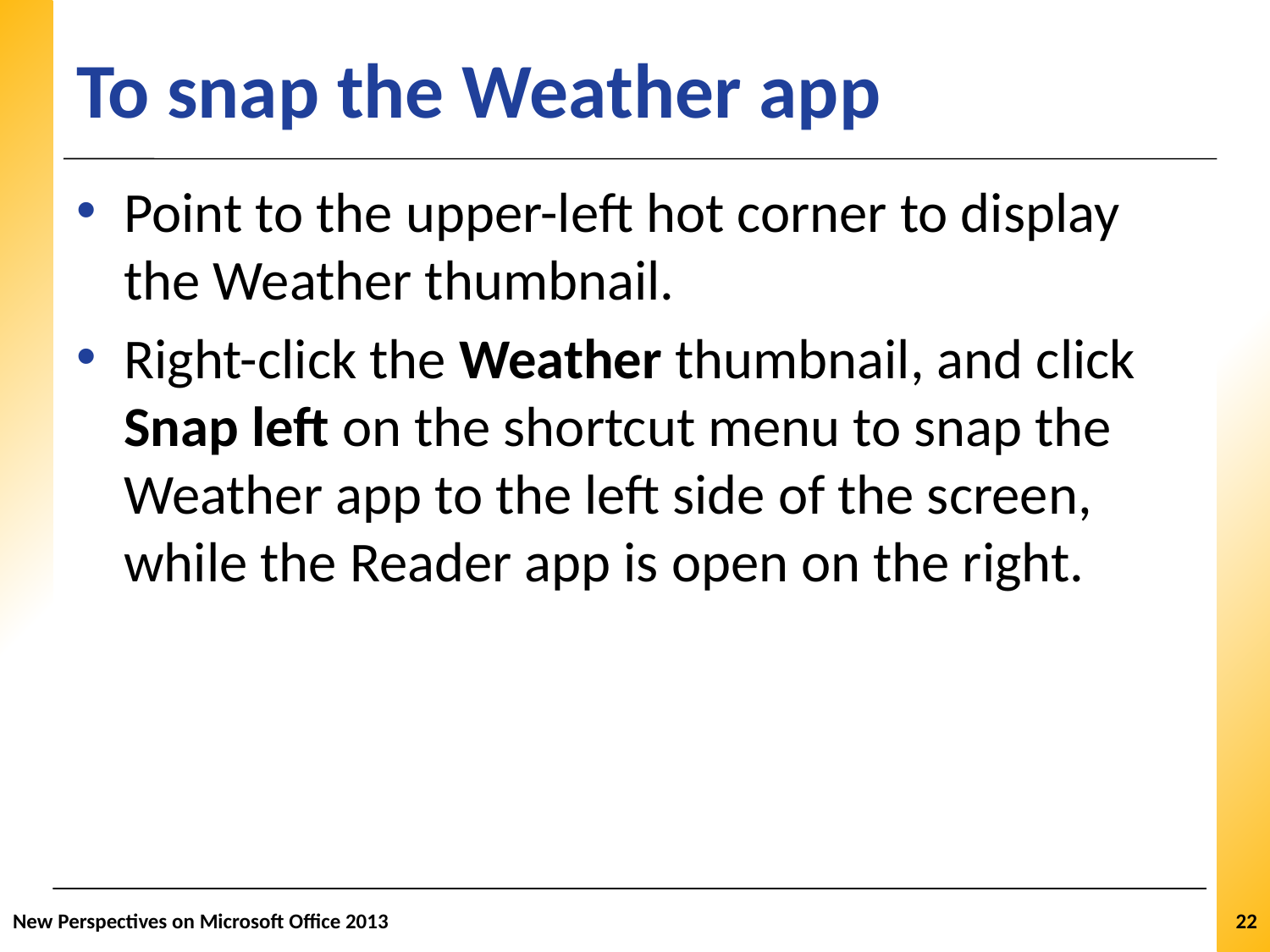

# To snap the Weather app
Point to the upper-left hot corner to display the Weather thumbnail.
Right-click the Weather thumbnail, and click Snap left on the shortcut menu to snap the Weather app to the left side of the screen, while the Reader app is open on the right.
New Perspectives on Microsoft Office 2013
22